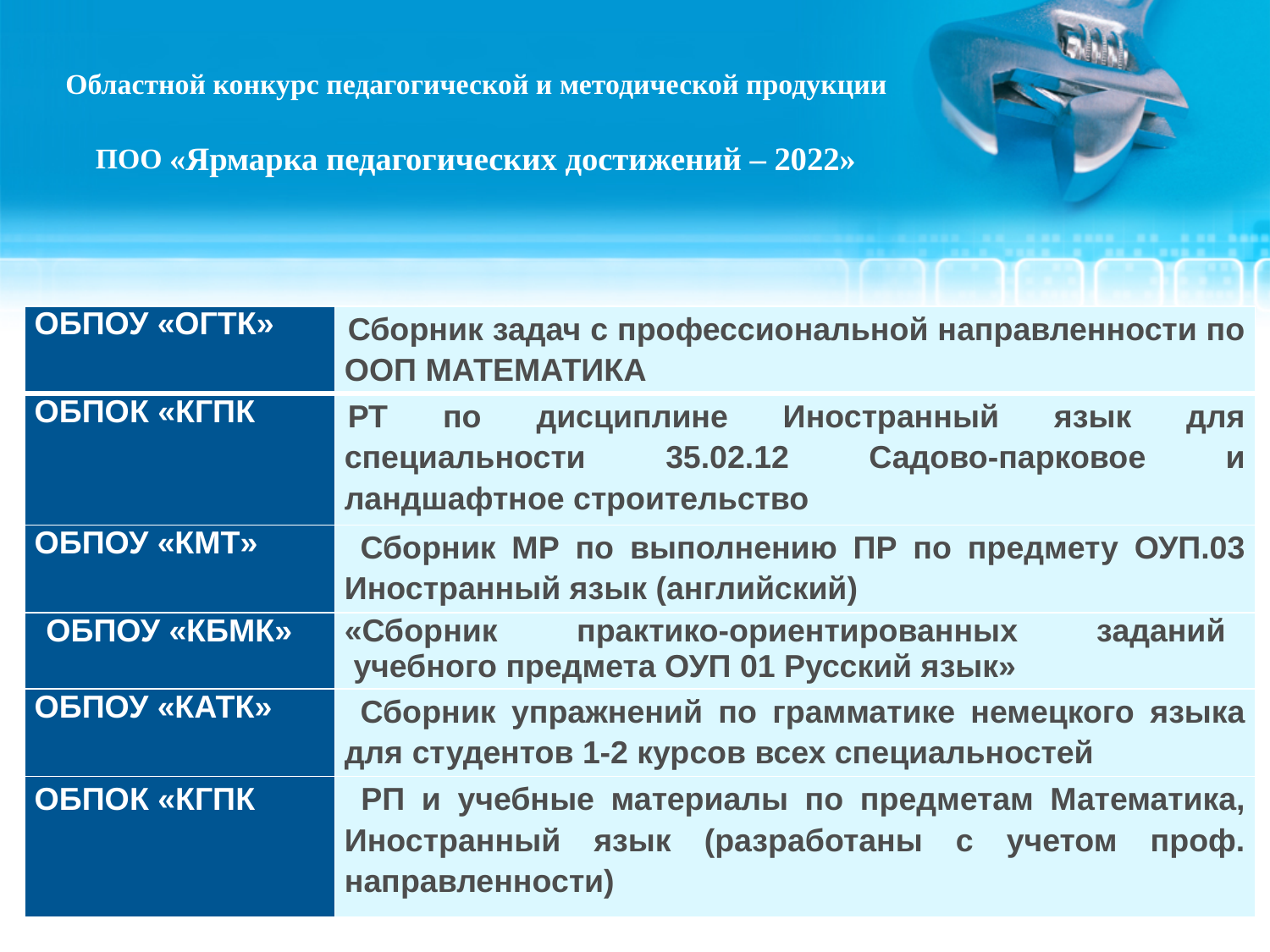

Областной конкурс педагогической и методической продукции  ПОО «Ярмарка педагогических достижений – 2022»
| ОБПОУ «ОГТК» | Сборник задач с профессиональной направленности по ООП МАТЕМАТИКА |
| --- | --- |
| ОБПОК «КГПК | РТ по дисциплине Иностранный язык для специальности 35.02.12 Садово-парковое и ландшафтное строительство |
| ОБПОУ «КМТ» | Сборник МР по выполнению ПР по предмету ОУП.03 Иностранный язык (английский) |
| ОБПОУ «КБМК» | «Сборник практико-ориентированных заданий учебного предмета ОУП 01 Русский язык» |
| ОБПОУ «КАТК» | Сборник упражнений по грамматике немецкого языка для студентов 1-2 курсов всех специальностей |
| ОБПОК «КГПК | РП и учебные материалы по предметам Математика, Иностранный язык (разработаны с учетом проф. направленности) |